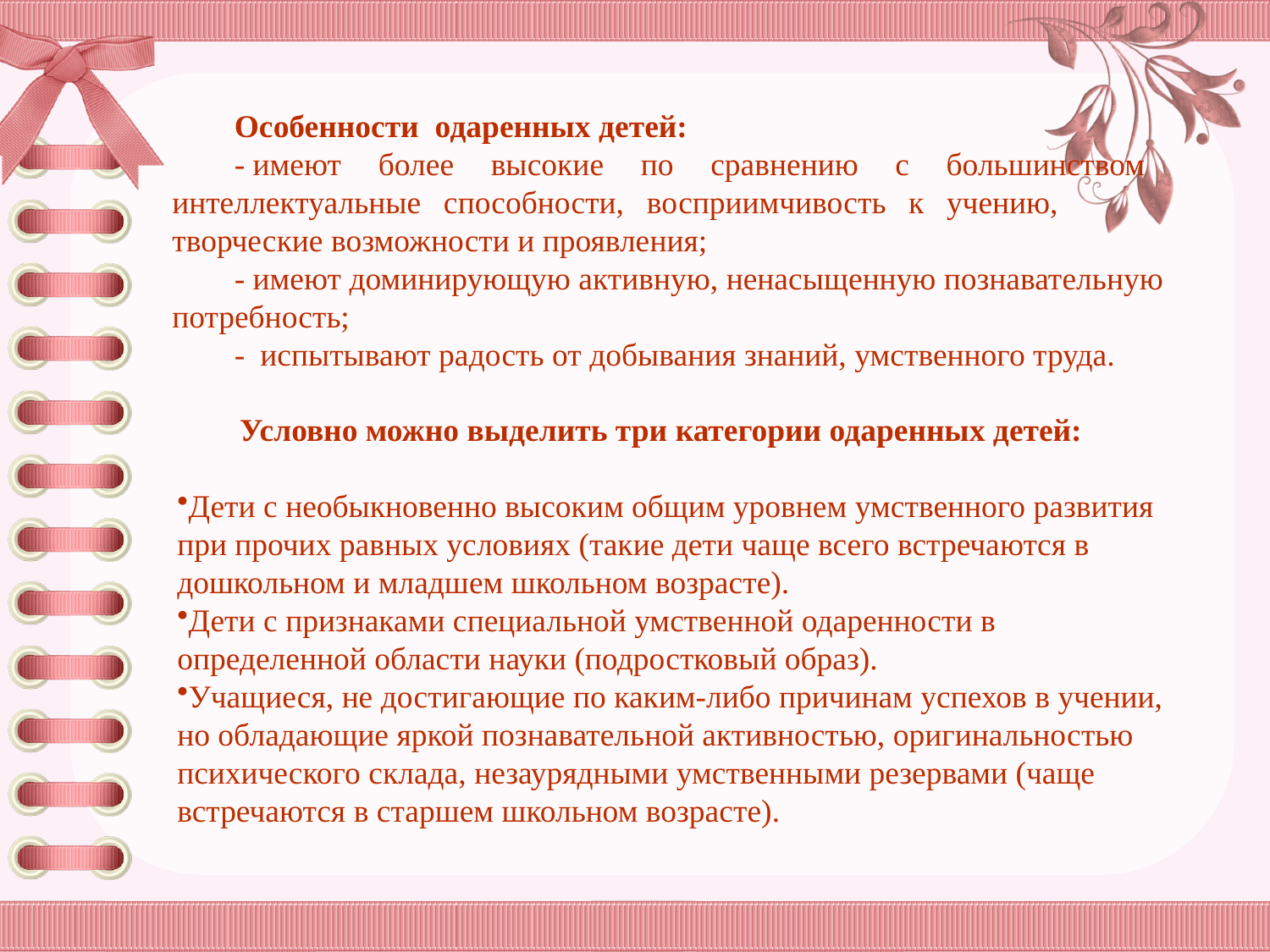

Особенности  одаренных детей:
- имеют     более     высокие     по     сравнению     с     большинством интеллектуальные   способности,   восприимчивость   к   учению, творческие возможности и проявления;
- имеют доминирующую активную, ненасыщенную познавательную потребность;
-  испытывают радость от добывания знаний, умственного труда.
Условно можно выделить три категории одаренных детей:

Дети с необыкновенно высоким общим уровнем умственного развития при прочих равных условиях (такие дети чаще всего встречаются в дошкольном и младшем школьном возрасте).
Дети с признаками специальной умственной одаренности в определенной области науки (подростковый образ).
Учащиеся, не достигающие по каким-либо причинам успехов в учении, но обладающие яркой познавательной активностью, оригинальностью психического склада, незаурядными умственными резервами (чаще встречаются в старшем школьном возрасте).